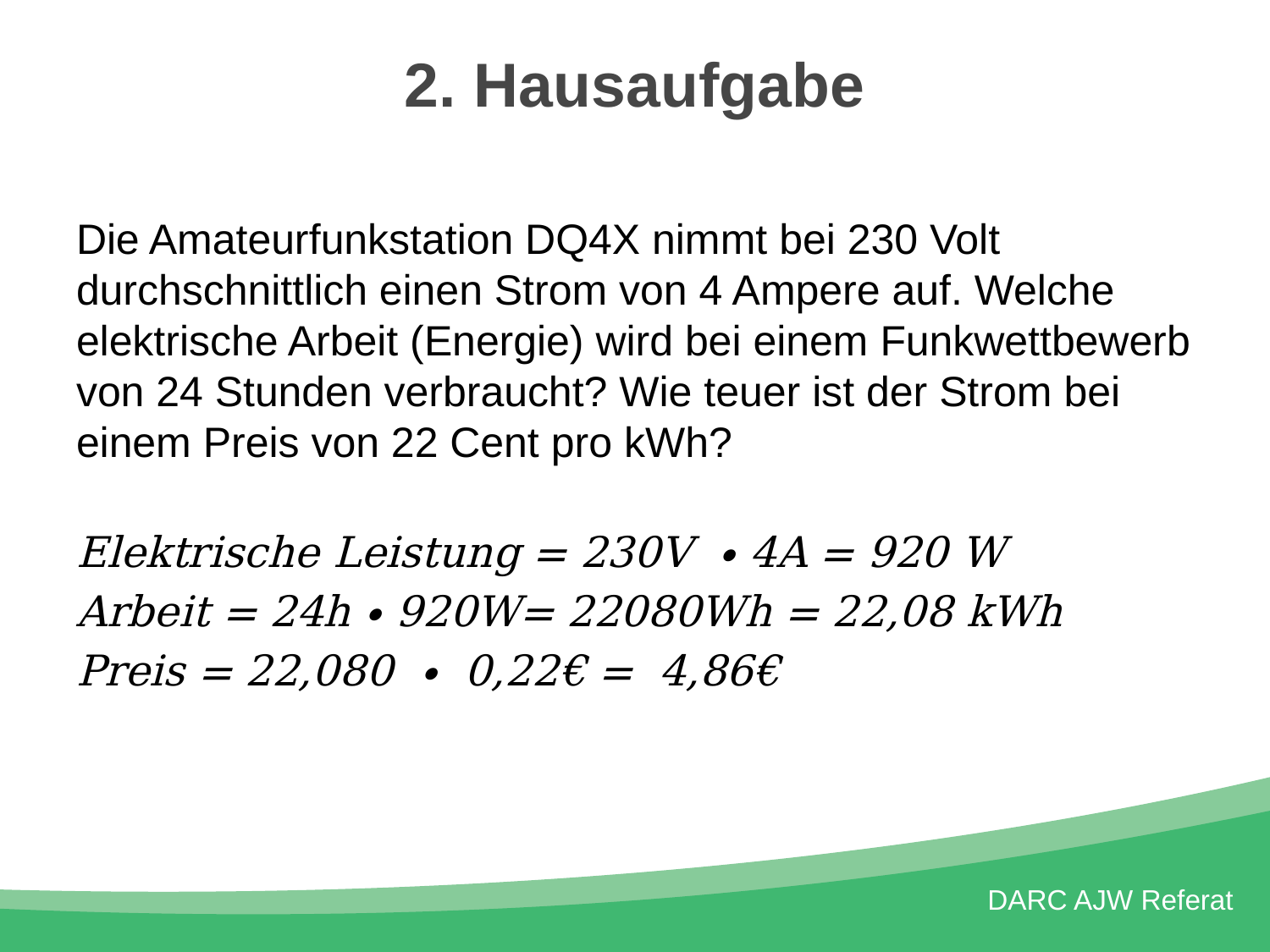

# 2. Hausaufgabe

Die Amateurfunkstation DQ4X nimmt bei 230 Volt durchschnittlich einen Strom von 4 Ampere auf. Welche elektrische Arbeit (Energie) wird bei einem Funkwettbewerb von 24 Stunden verbraucht? Wie teuer ist der Strom bei einem Preis von 22 Cent pro kWh?
Elektrische Leistung = 230V  • 4A = 920 W
Arbeit = 24h • 920W= 22080Wh = 22,08 kWh
Preis = 22,080  •  0,22€ =  4,86€